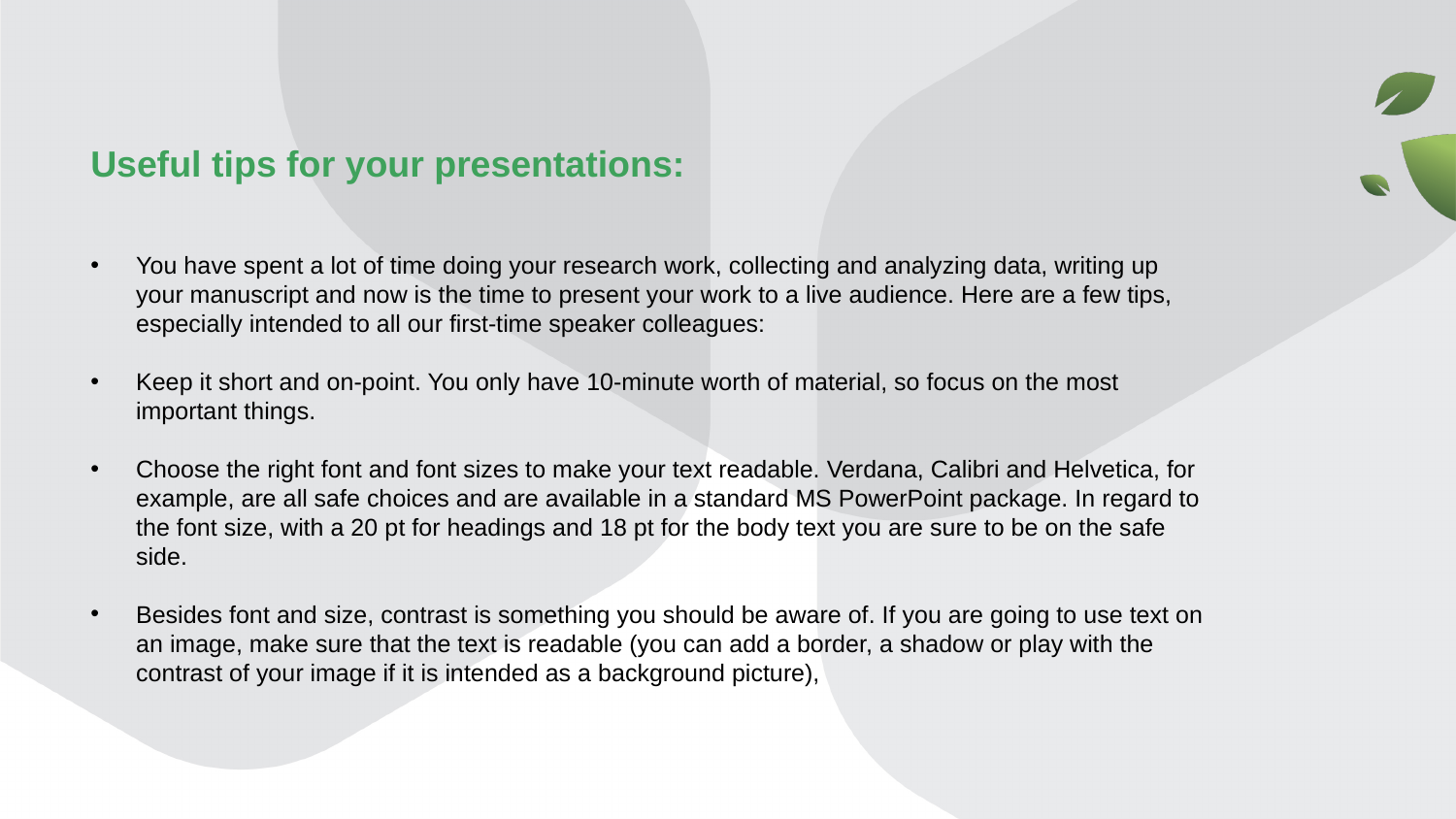

# Useful tips for your presentations:
You have spent a lot of time doing your research work, collecting and analyzing data, writing up your manuscript and now is the time to present your work to a live audience. Here are a few tips, especially intended to all our first-time speaker colleagues:

Keep it short and on-point. You only have 10-minute worth of material, so focus on the most important things.

Choose the right font and font sizes to make your text readable. Verdana, Calibri and Helvetica, for example, are all safe choices and are available in a standard MS PowerPoint package. In regard to the font size, with a 20 pt for headings and 18 pt for the body text you are sure to be on the safe side.

Besides font and size, contrast is something you should be aware of. If you are going to use text on an image, make sure that the text is readable (you can add a border, a shadow or play with the contrast of your image if it is intended as a background picture),